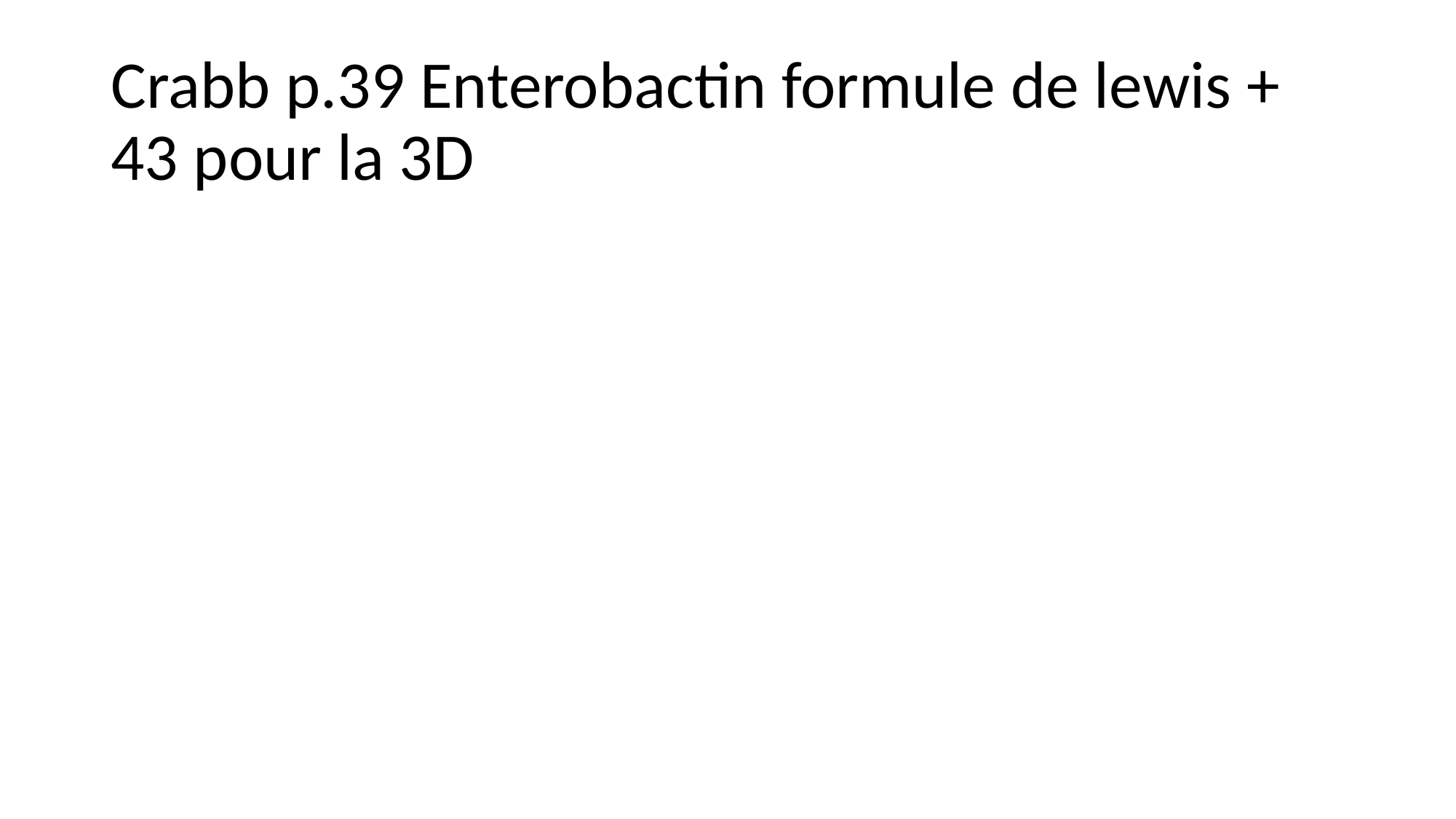

# Crabb p.39 Enterobactin formule de lewis + 43 pour la 3D